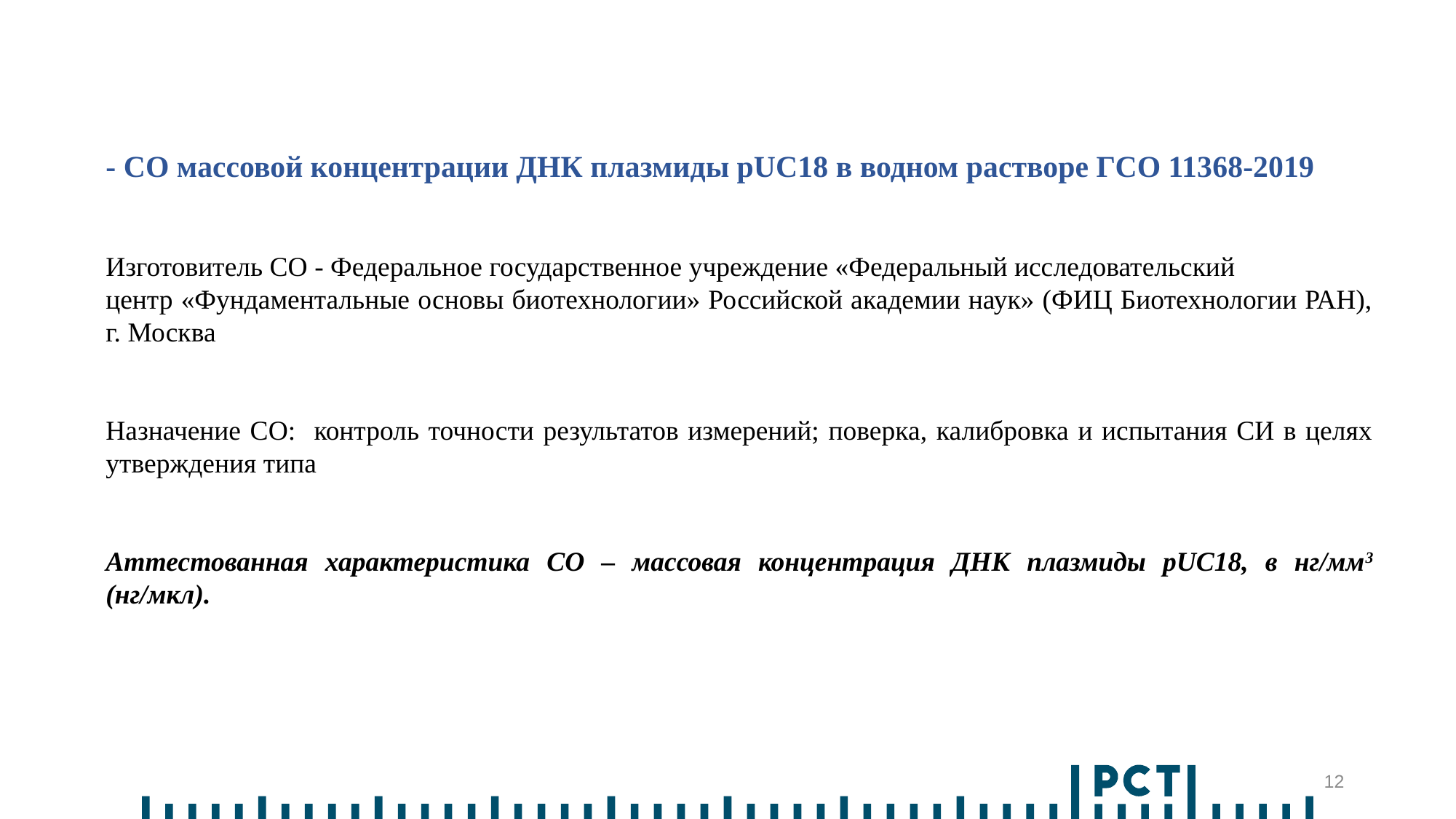

- СО массовой концентрации ДНК плазмиды pUC18 в водном растворе ГСО 11368-2019

Изготовитель СО - Федеральное государственное учреждение «Федеральный исследовательский
центр «Фундаментальные основы биотехнологии» Российской академии наук» (ФИЦ Биотехнологии РАН), г. Москва

Назначение СО:  контроль точности результатов измерений; поверка, калибровка и испытания СИ в целях утверждения типа

Аттестованная характеристика СО – массовая концентрация ДНК плазмиды pUC18, в нг/мм3 (нг/мкл).
12